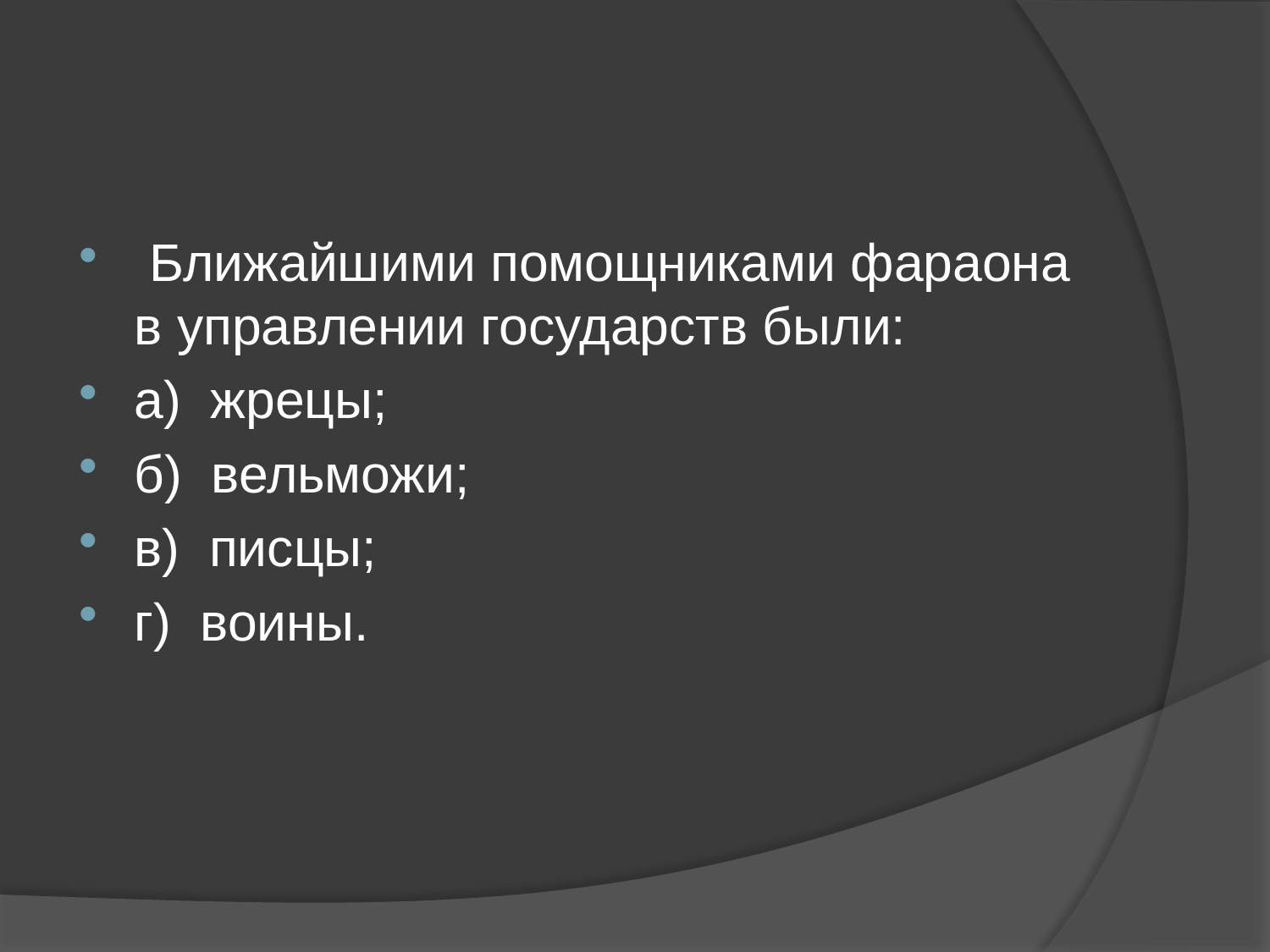

#
 Ближайшими помощниками фараона в управлении государств были:
а)  жрецы;
б)  вельможи;
в)  писцы;
г)  воины.